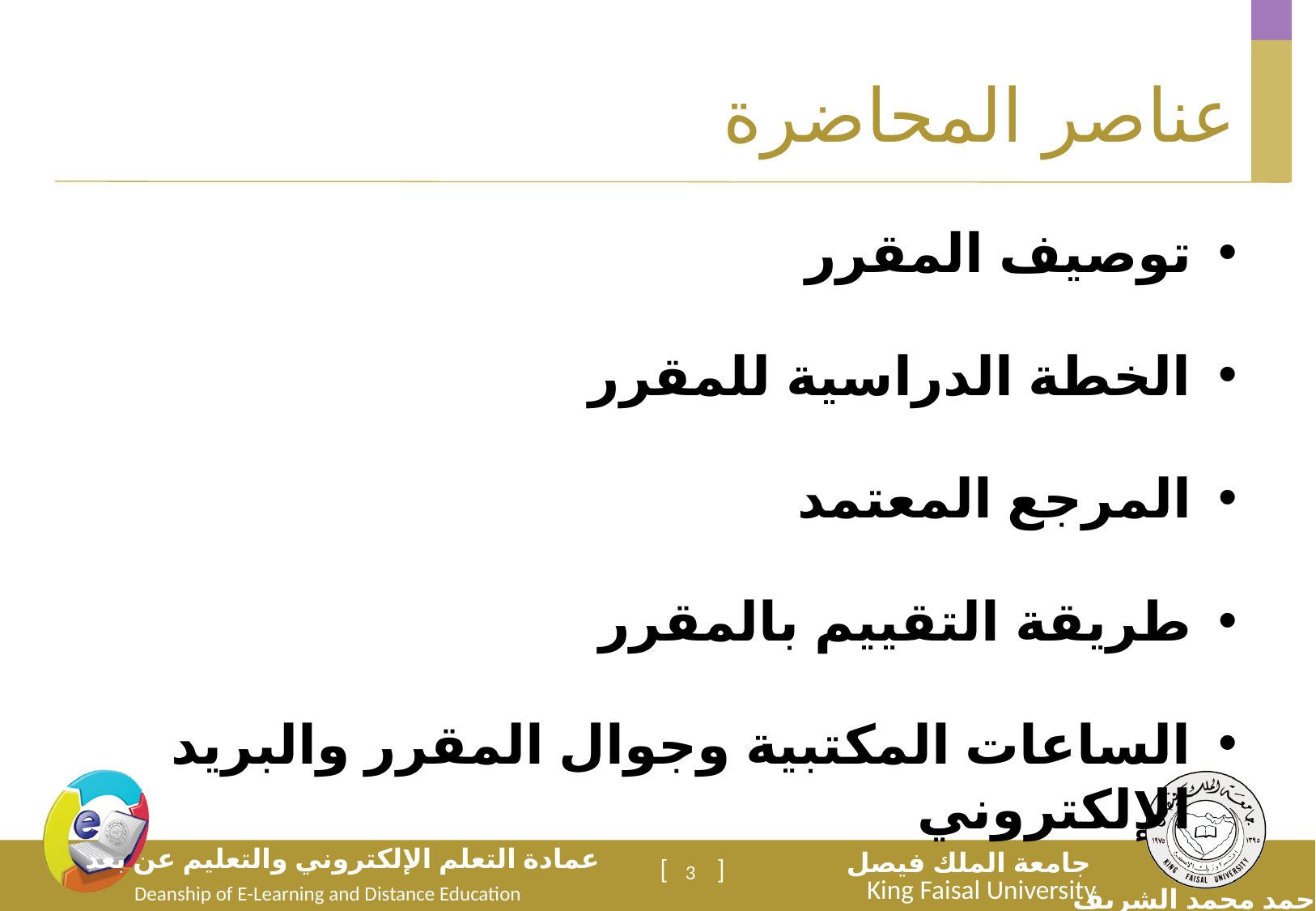

3
# عناصر المحاضرة
توصيف المقرر

الخطة الدراسية للمقرر

المرجع المعتمد

طريقة التقييم بالمقرر

الساعات المكتبية وجوال المقرر والبريد الإلكتروني